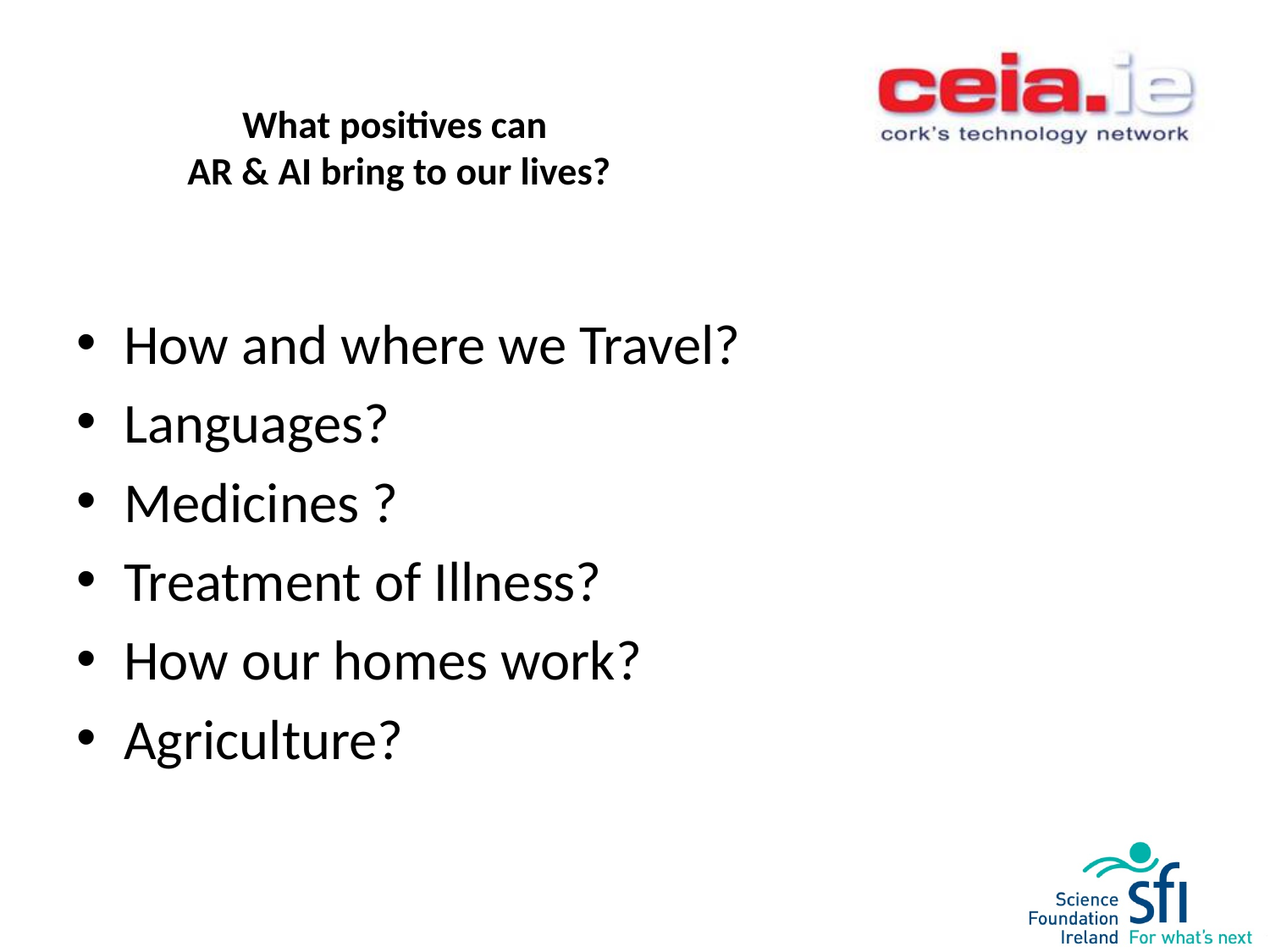

# What positives can AR & AI bring to our lives?

How and where we Travel?
Languages?
Medicines ?
Treatment of Illness?
How our homes work?
Agriculture?